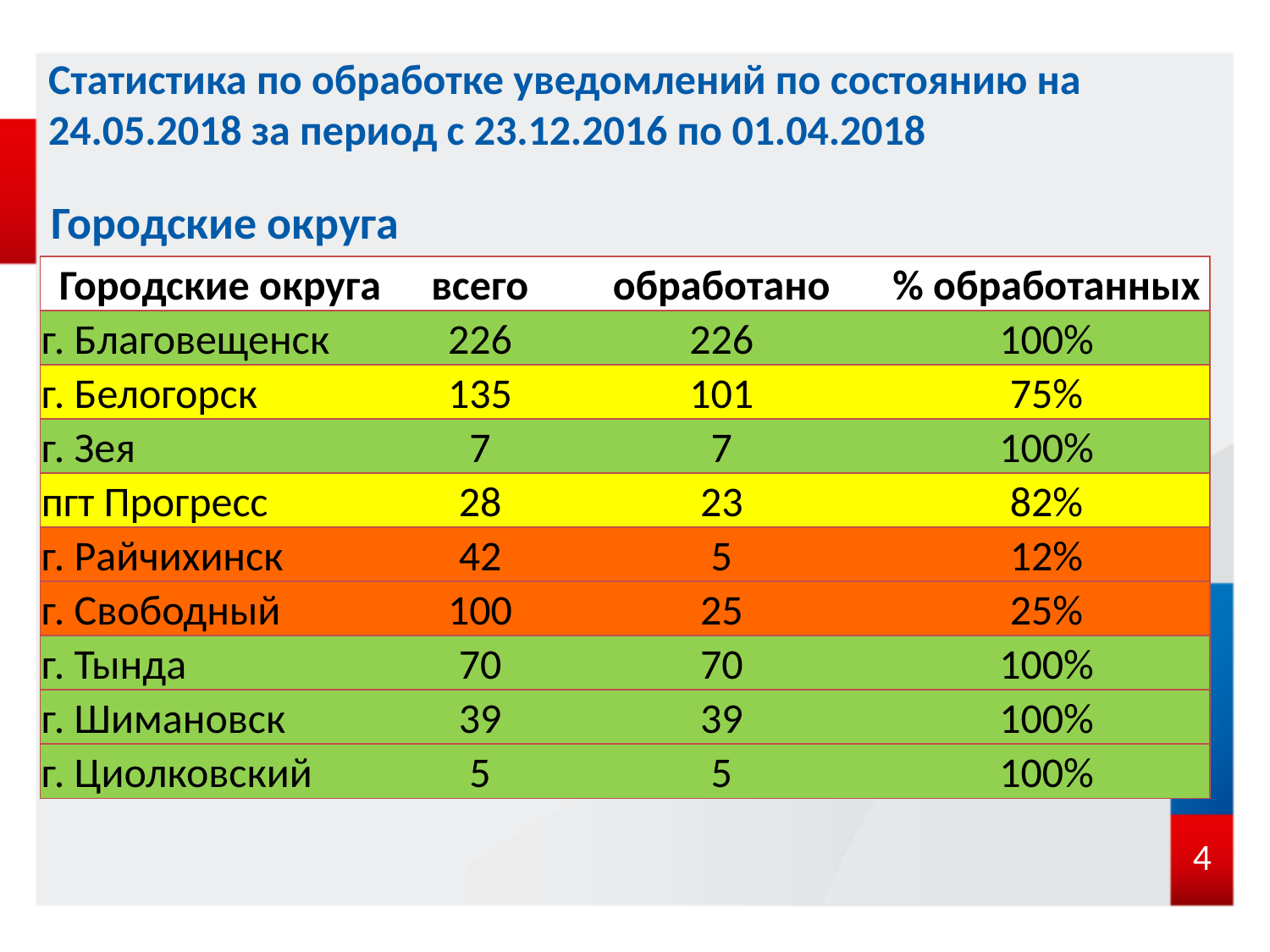

# Статистика по обработке уведомлений по состоянию на 24.05.2018 за период с 23.12.2016 по 01.04.2018
Городские округа
| Городские округа | всего | обработано | % обработанных |
| --- | --- | --- | --- |
| г. Благовещенск | 226 | 226 | 100% |
| г. Белогорск | 135 | 101 | 75% |
| г. Зея | 7 | 7 | 100% |
| пгт Прогресс | 28 | 23 | 82% |
| г. Райчихинск | 42 | 5 | 12% |
| г. Свободный | 100 | 25 | 25% |
| г. Тында | 70 | 70 | 100% |
| г. Шимановск | 39 | 39 | 100% |
| г. Циолковский | 5 | 5 | 100% |
4